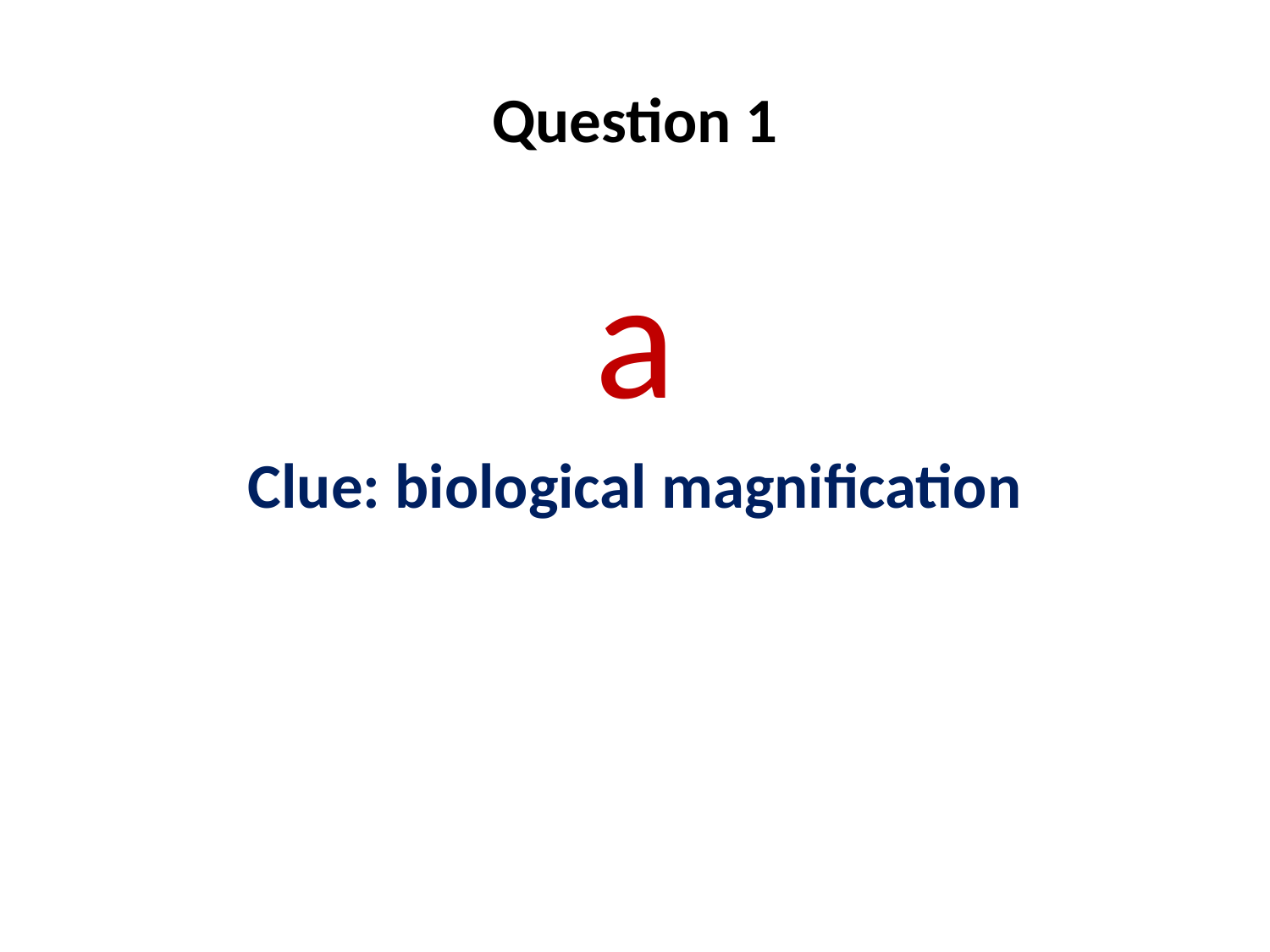

# Question 1
a
Clue: biological magnification